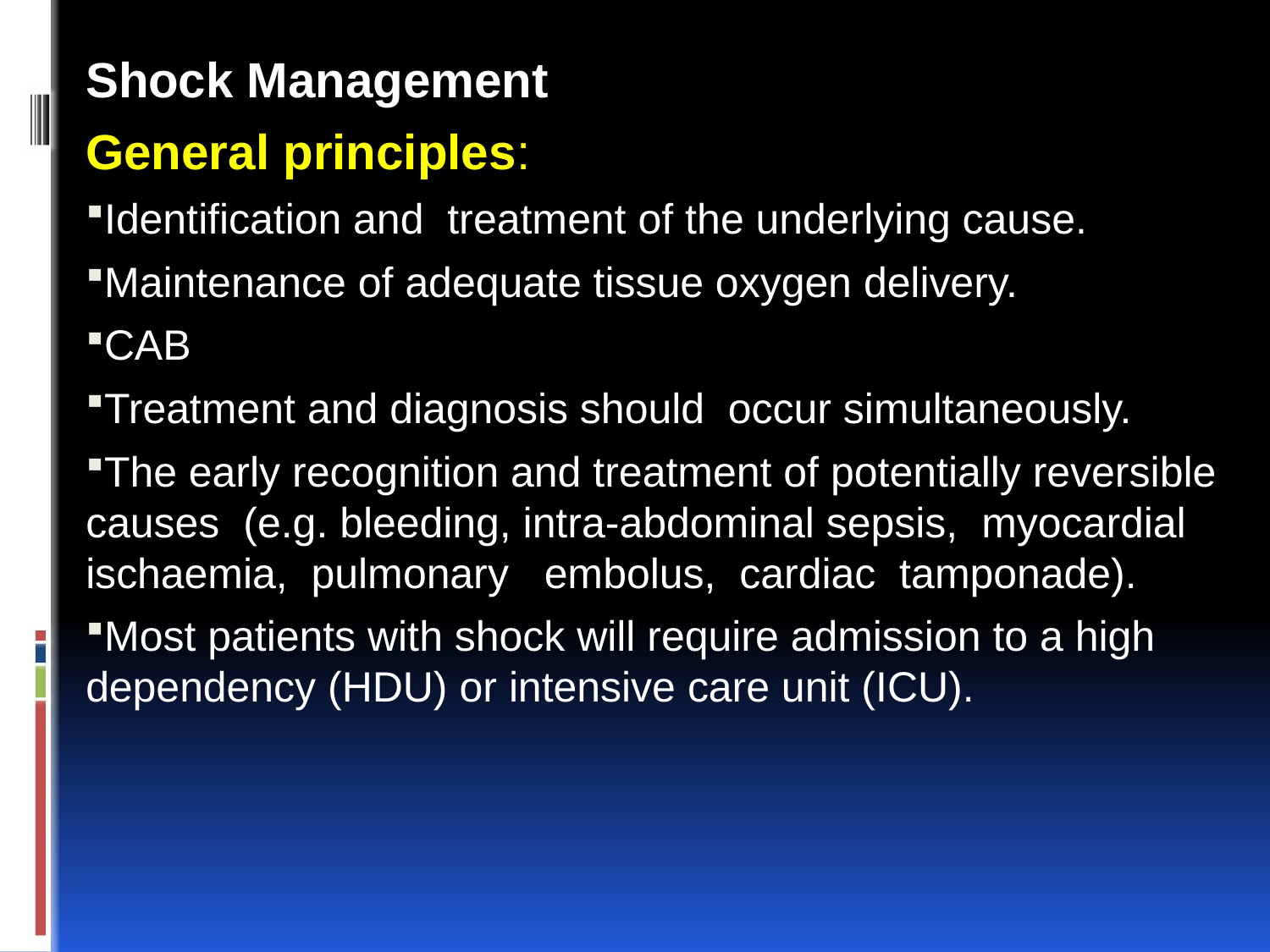

Shock Management
General principles:
Identification and  treatment of the underlying cause.
Maintenance of adequate tissue oxygen delivery.
CAB
Treatment and diagnosis should  occur simultaneously.
The early recognition and treatment of potentially reversible causes  (e.g. bleeding, intra-abdominal sepsis,  myocardial ischaemia,  pulmonary   embolus,  cardiac  tamponade).
Most patients with shock will require admission to a high dependency (HDU) or intensive care unit (ICU).